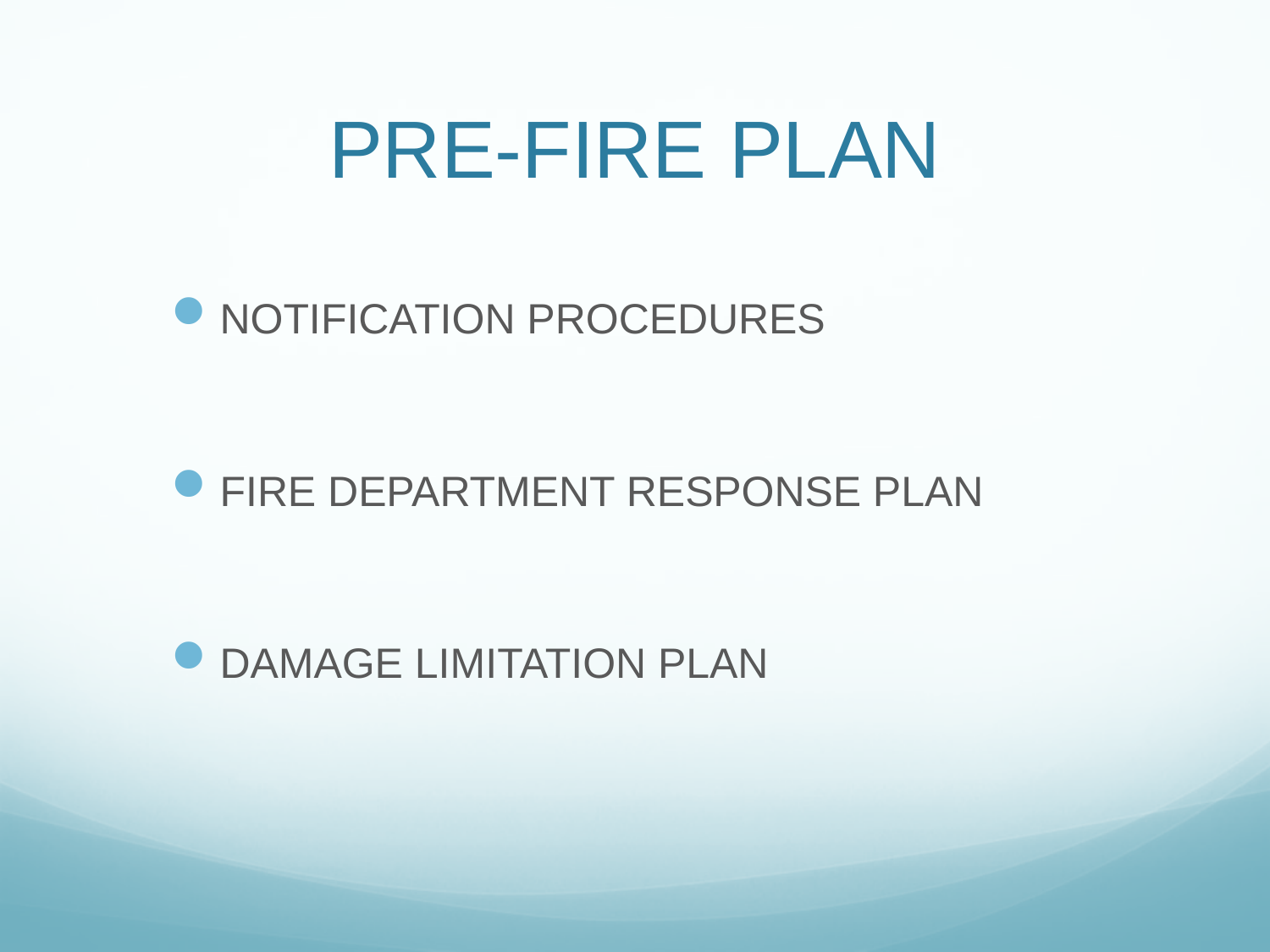

# PRE-FIRE PLAN
NOTIFICATION PROCEDURES

FIRE DEPARTMENT RESPONSE PLAN

DAMAGE LIMITATION PLAN